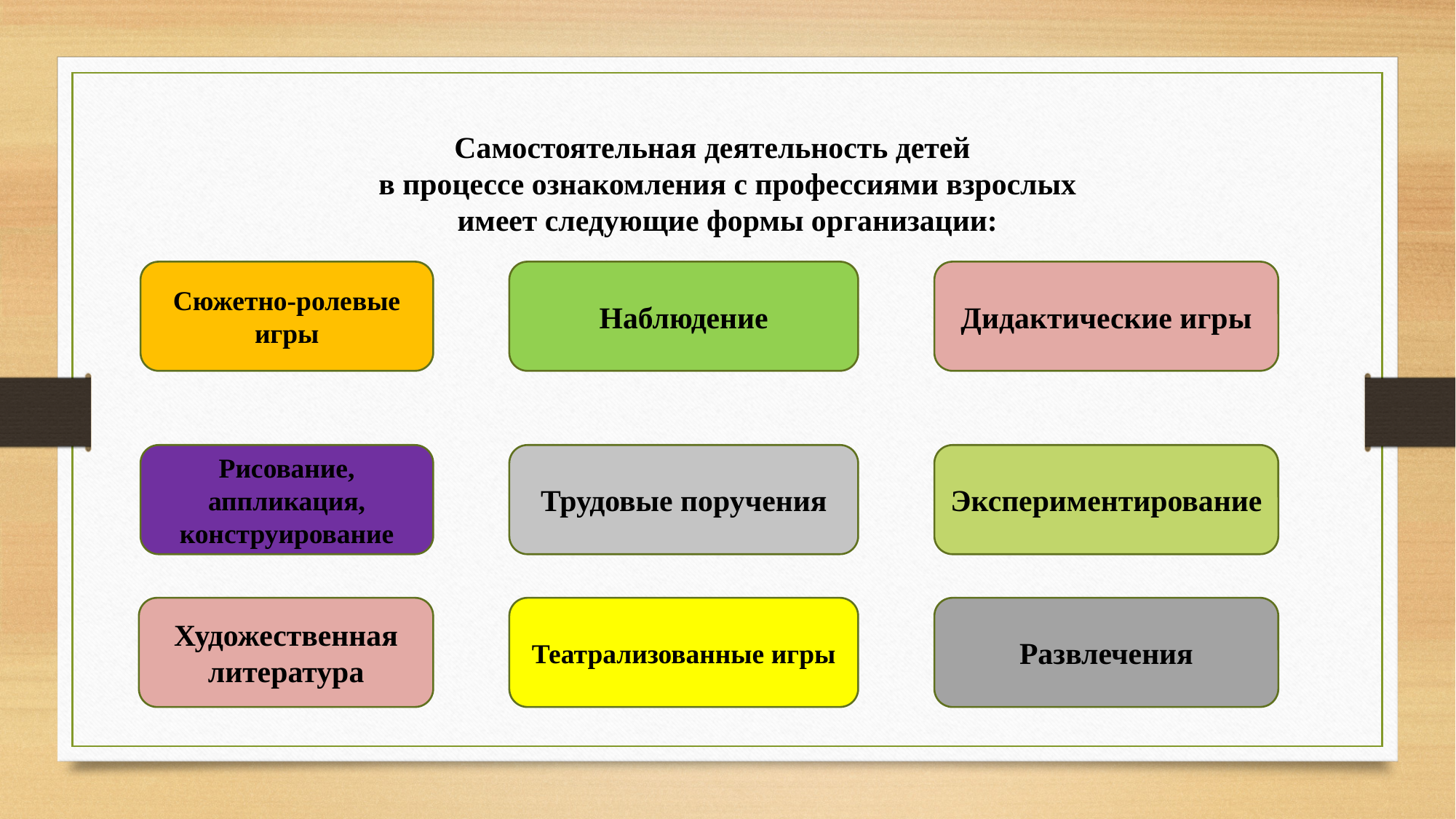

Самостоятельная деятельность детей
в процессе ознакомления с профессиями взрослых
имеет следующие формы организации:

Сюжетно-ролевые игры
Дидактические игры
Наблюдение
Рисование, аппликация, конструирование
Трудовые поручения
Экспериментирование
Художественная литература
Театрализованные игры
Развлечения